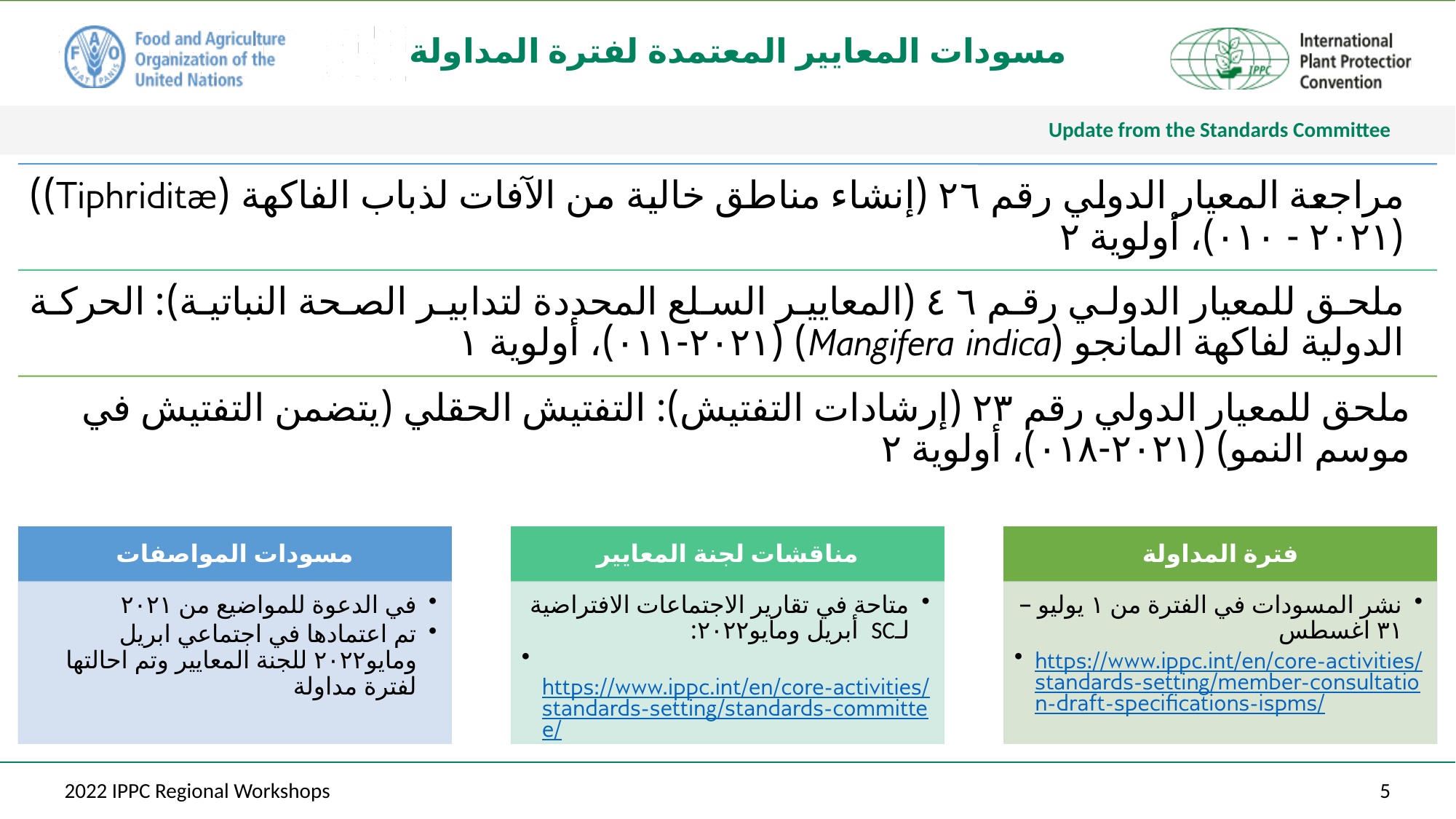

# مسودات المعايير المعتمدة لفترة المداولة
مراجعة المعيار الدولي رقم ٢٦ (إنشاء مناطق خالية من الآفات لذباب الفاكهة (Tiphriditae)) (٢٠٢١ - ٠١٠)، أولوية ٢
ملحق للمعيار الدولي رقم ٤٦ (المعايير السلع المحددة لتدابير الصحة النباتية): الحركة الدولية لفاكهة المانجو (Mangifera indica) (٢٠٢١-٠١١)، أولوية ١
ملحق للمعيار الدولي رقم ٢٣ (إرشادات التفتيش): التفتيش الحقلي (يتضمن التفتيش في موسم النمو) (٢٠٢١-٠١٨)، أولوية ٢
مسودات المواصفات
في الدعوة للمواضيع من ٢٠٢١
تم اعتمادها في اجتماعي ابريل ومايو٢٠٢٢ للجنة المعايير وتم احالتها لفترة مداولة
مناقشات لجنة المعايير
متاحة في تقارير الاجتماعات الافتراضية لـSC  أبريل ومايو٢٠٢٢:
 https://www.ippc.int/en/core-activities/standards-setting/standards-committee/
فترة المداولة
نشر المسودات في الفترة من ١ يوليو – ٣١ اغسطس
https://www.ippc.int/en/core-activities/standards-setting/member-consultation-draft-specifications-ispms/